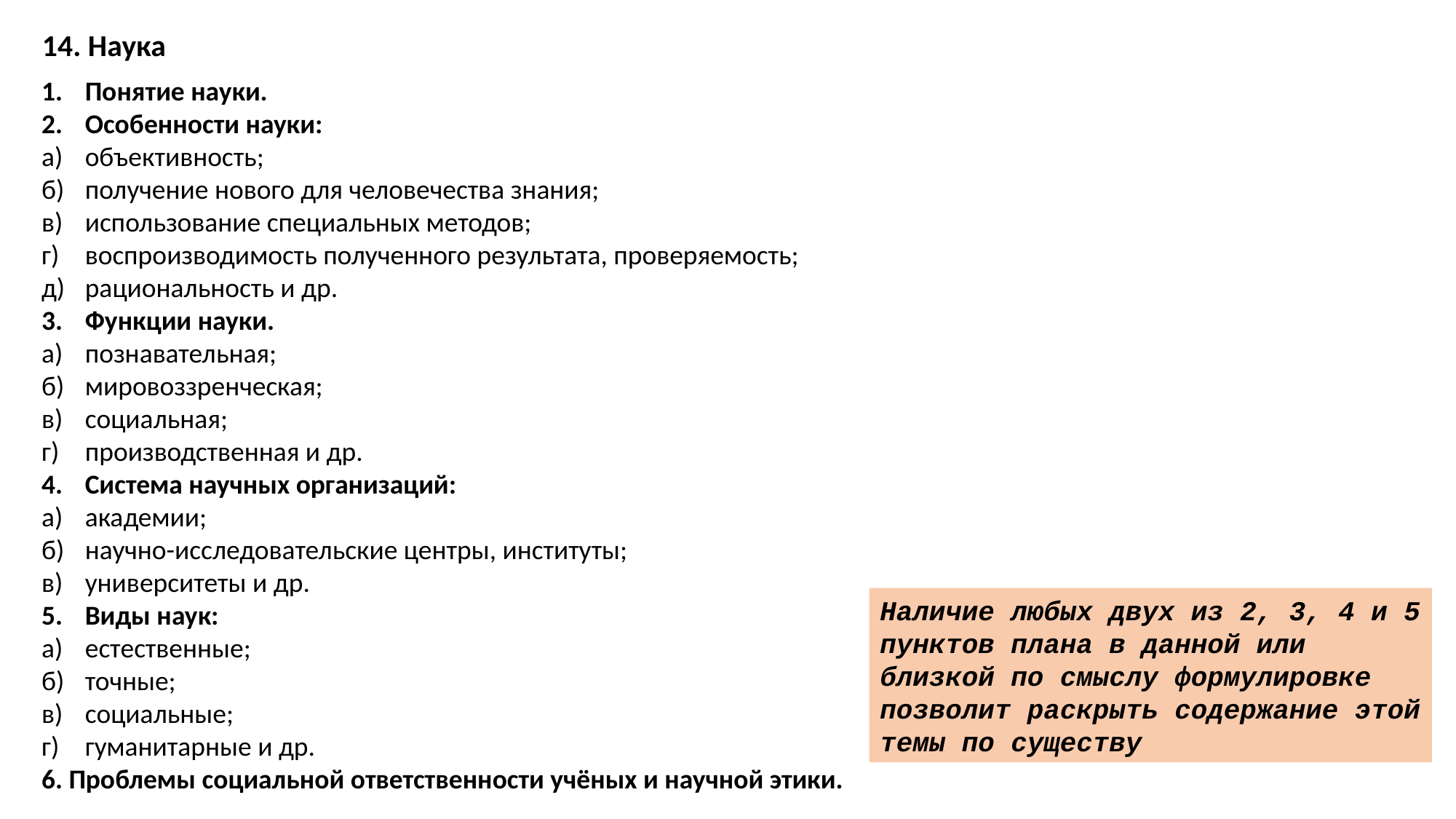

14. Наука
1.	Понятие науки.
2.	Особенности науки:
а)	объективность;
б)	получение нового для человечества знания;
в)	использование специальных методов;
г)	воспроизводимость полученного результата, проверяемость;
д)	рациональность и др.
3.	Функции науки.
а)	познавательная;
б)	мировоззренческая;
в)	социальная;
г)	производственная и др.
4.	Система научных организаций:
а)	академии;
б)	научно-исследовательские центры, институты;
в)	университеты и др.
5.	Виды наук:
а)	естественные;
б)	точные;
в)	социальные;
г)	гуманитарные и др.
6. Проблемы социальной ответственности учёных и научной этики.
Наличие любых двух из 2, 3, 4 и 5 пунктов плана в данной или близкой по смыслу формулировке позволит раскрыть содержание этой темы по существу